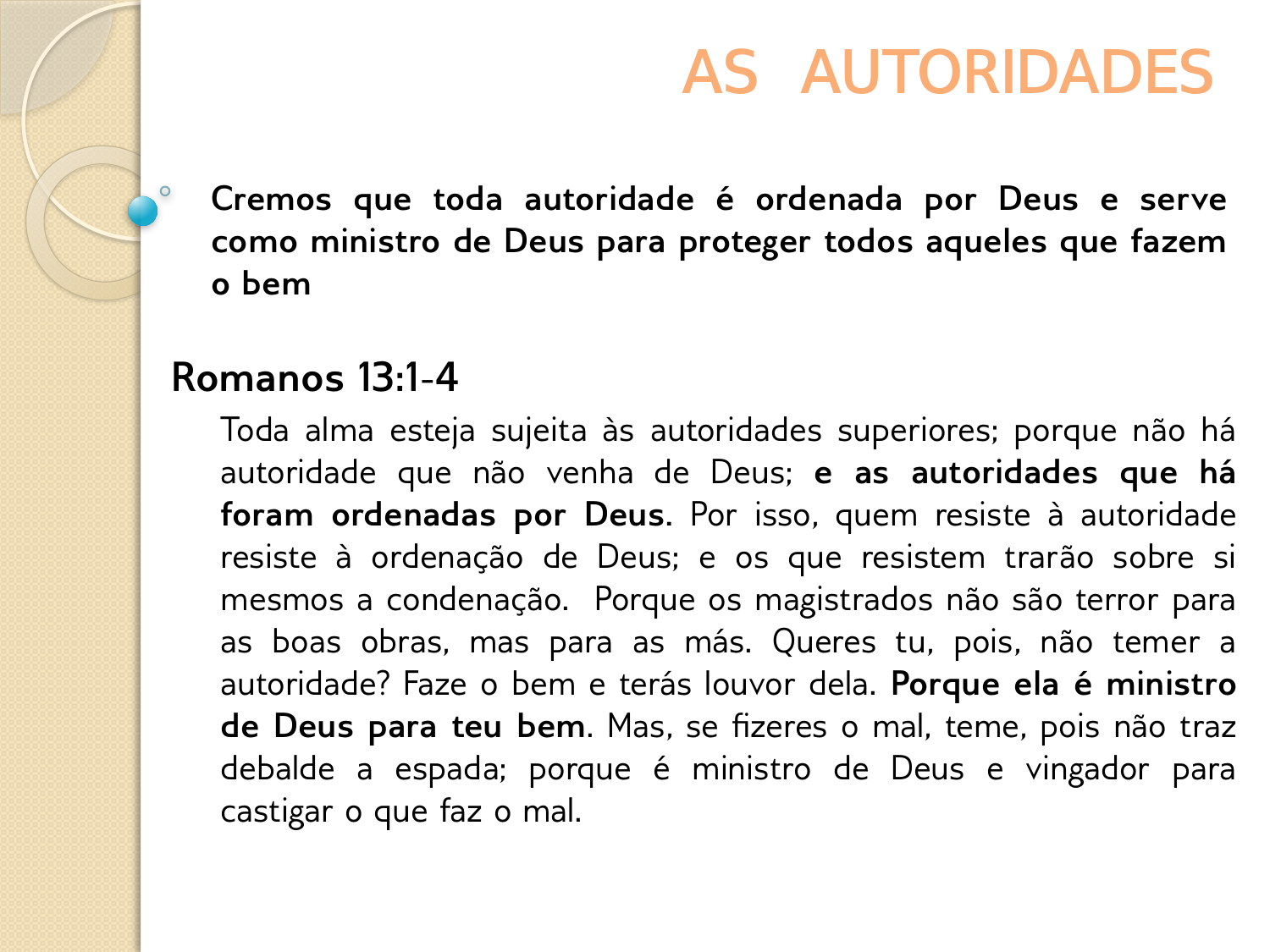

AS  AUTORIDADES
Cremos que toda autoridade é ordenada por Deus e serve como ministro de Deus para proteger todos aqueles que fazem o bem
Romanos 13:1-4
Toda alma esteja sujeita às autoridades superiores; porque não há autoridade que não venha de Deus; e as autoridades que há foram ordenadas por Deus. Por isso, quem resiste à autoridade resiste à ordenação de Deus; e os que resistem trarão sobre si mesmos a condenação.  Porque os magistrados não são terror para as boas obras, mas para as más. Queres tu, pois, não temer a autoridade? Faze o bem e terás louvor dela. Porque ela é ministro de Deus para teu bem. Mas, se fizeres o mal, teme, pois não traz debalde a espada; porque é ministro de Deus e vingador para castigar o que faz o mal.